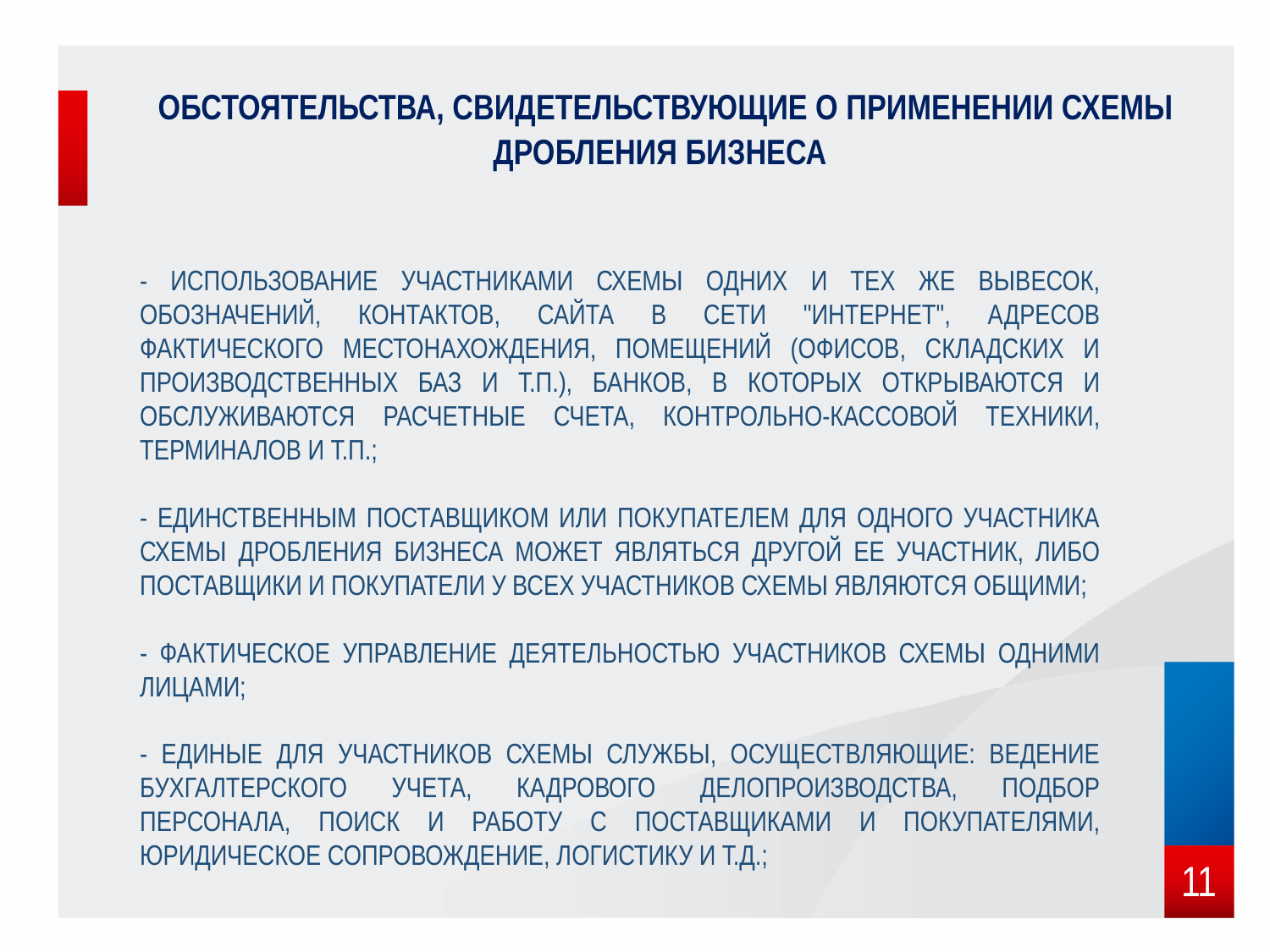

# обстоятельства, свидетельствующие о применении схемы дробления бизнеса

- использование участниками схемы одних и тех же вывесок, обозначений, контактов, сайта в сети "Интернет", адресов фактического местонахождения, помещений (офисов, складских и производственных баз и т.п.), банков, в которых открываются и обслуживаются расчетные счета, контрольно-кассовой техники, терминалов и т.п.;

- единственным поставщиком или покупателем для одного участника схемы дробления бизнеса может являться другой ее участник, либо поставщики и покупатели у всех участников схемы являются общими;

- фактическое управление деятельностью участников схемы одними лицами;

- единые для участников схемы службы, осуществляющие: ведение бухгалтерского учета, кадрового делопроизводства, подбор персонала, поиск и работу с поставщиками и покупателями, юридическое сопровождение, логистику и т.д.;

11